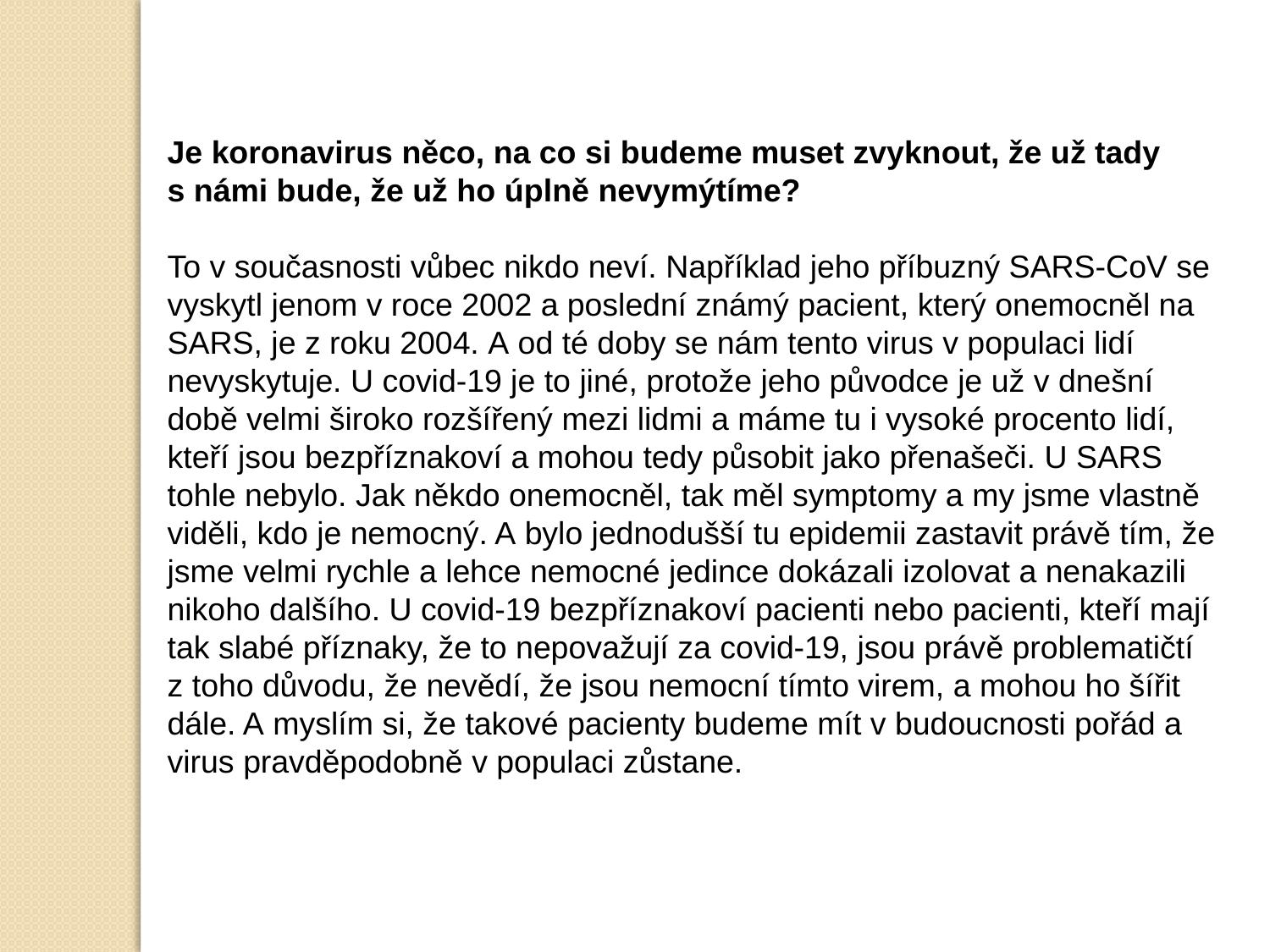

Je koronavirus něco, na co si budeme muset zvyknout, že už tady s námi bude, že už ho úplně nevymýtíme?

To v současnosti vůbec nikdo neví. Například jeho příbuzný SARS-CoV se vyskytl jenom v roce 2002 a poslední známý pacient, který onemocněl na SARS, je z roku 2004. A od té doby se nám tento virus v populaci lidí nevyskytuje. U covid-19 je to jiné, protože jeho původce je už v dnešní době velmi široko rozšířený mezi lidmi a máme tu i vysoké procento lidí, kteří jsou bezpříznakoví a mohou tedy působit jako přenašeči. U SARS tohle nebylo. Jak někdo onemocněl, tak měl symptomy a my jsme vlastně viděli, kdo je nemocný. A bylo jednodušší tu epidemii zastavit právě tím, že jsme velmi rychle a lehce nemocné jedince dokázali izolovat a nenakazili nikoho dalšího. U covid-19 bezpříznakoví pacienti nebo pacienti, kteří mají tak slabé příznaky, že to nepovažují za covid-19, jsou právě problematičtí z toho důvodu, že nevědí, že jsou nemocní tímto virem, a mohou ho šířit dále. A myslím si, že takové pacienty budeme mít v budoucnosti pořád a virus pravděpodobně v populaci zůstane.